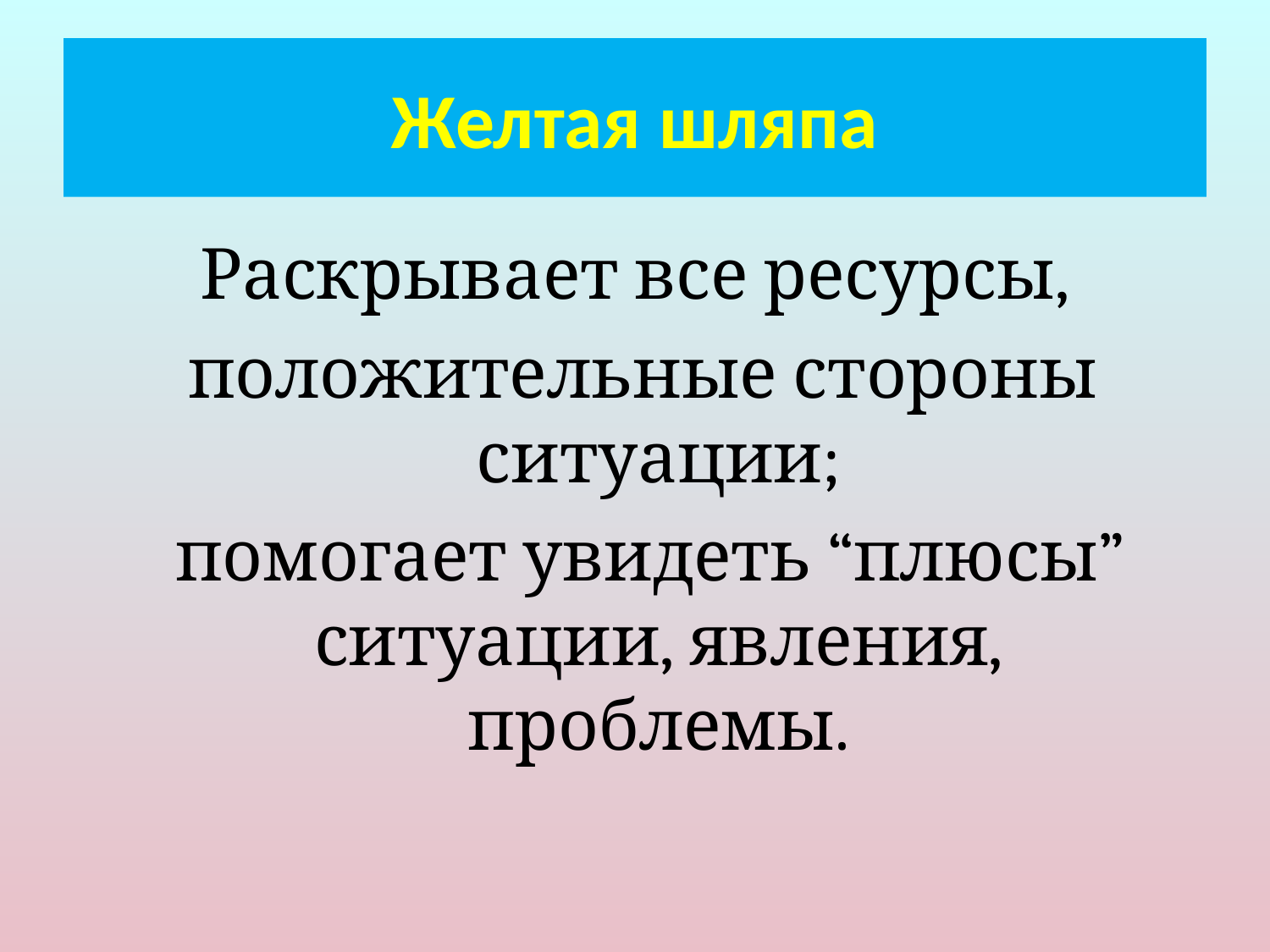

# Желтая шляпа
Раскрывает все ресурсы,
 положительные стороны ситуации;
  помогает увидеть “плюсы” ситуации, явления, проблемы.